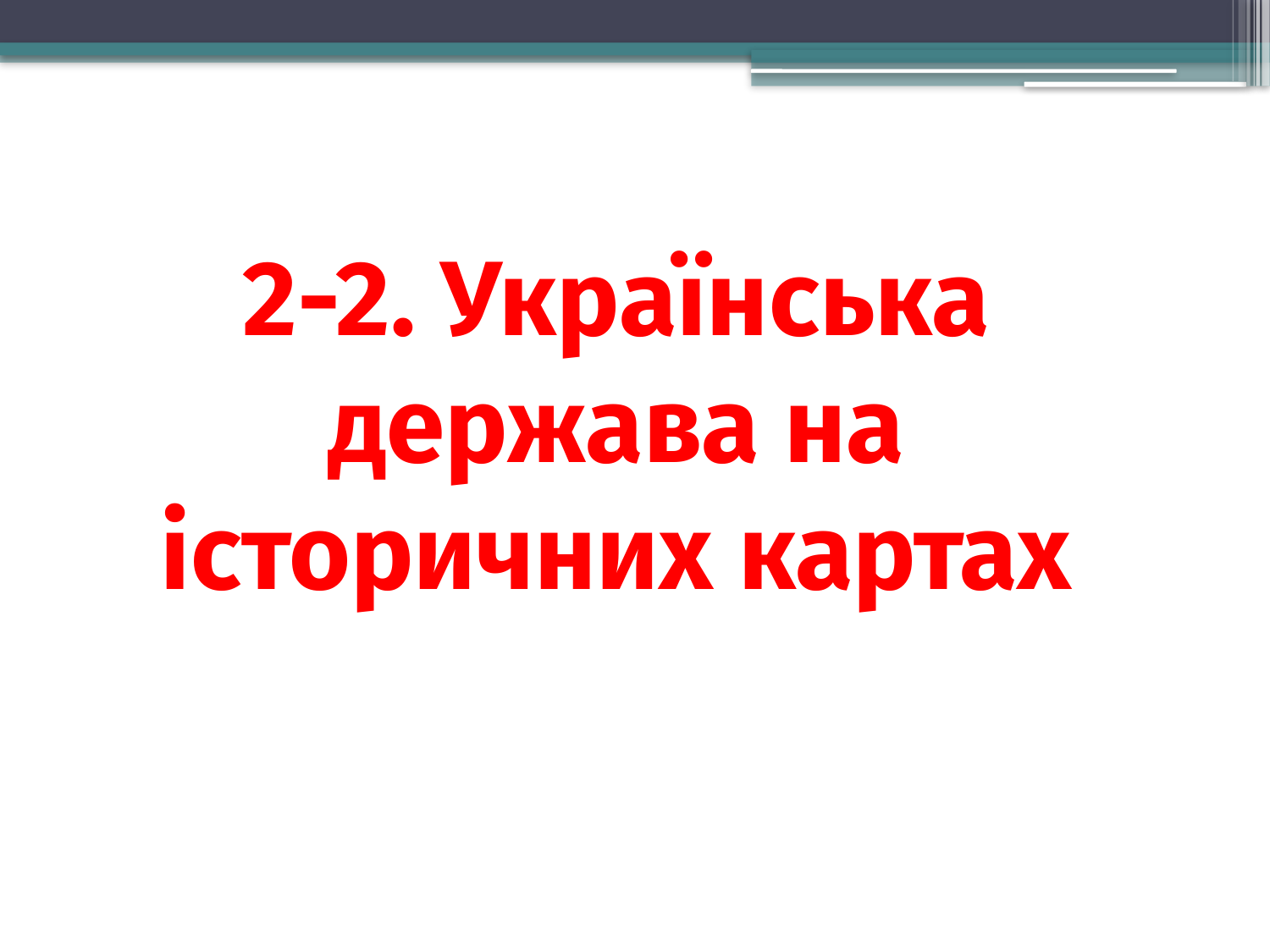

# 2-2. Українська держава на історичних картах